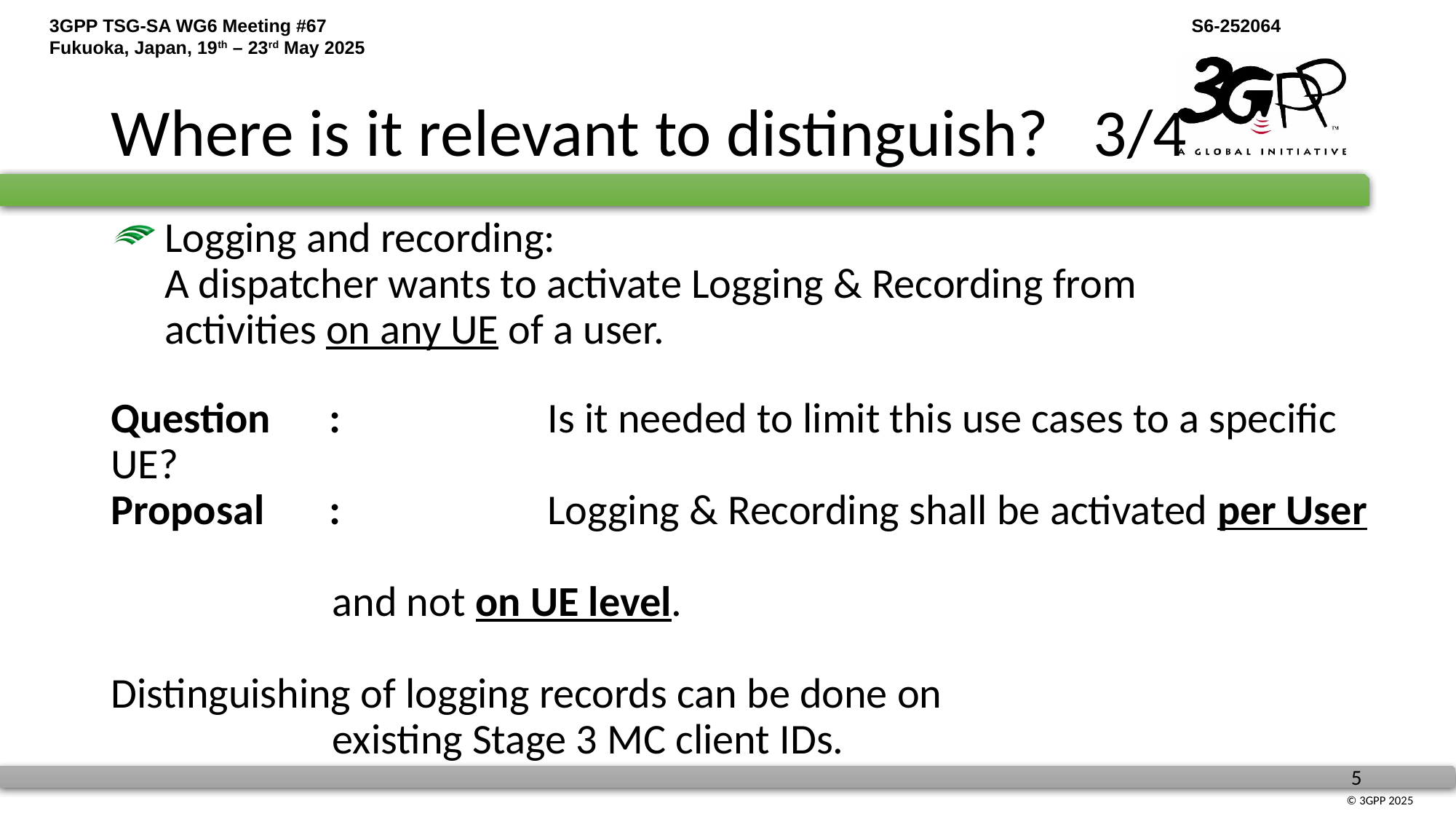

# Where is it relevant to distinguish?   3/4
Logging and recording:
A dispatcher wants to activate Logging & Recording from
activities on any UE of a user.

Question	:		Is it needed to limit this use cases to a specific UE?
Proposal 	:	 	Logging & Recording shall be activated per User
                       and not on UE level.
										Distinguishing of logging records can be done on
                       existing Stage 3 MC client IDs.